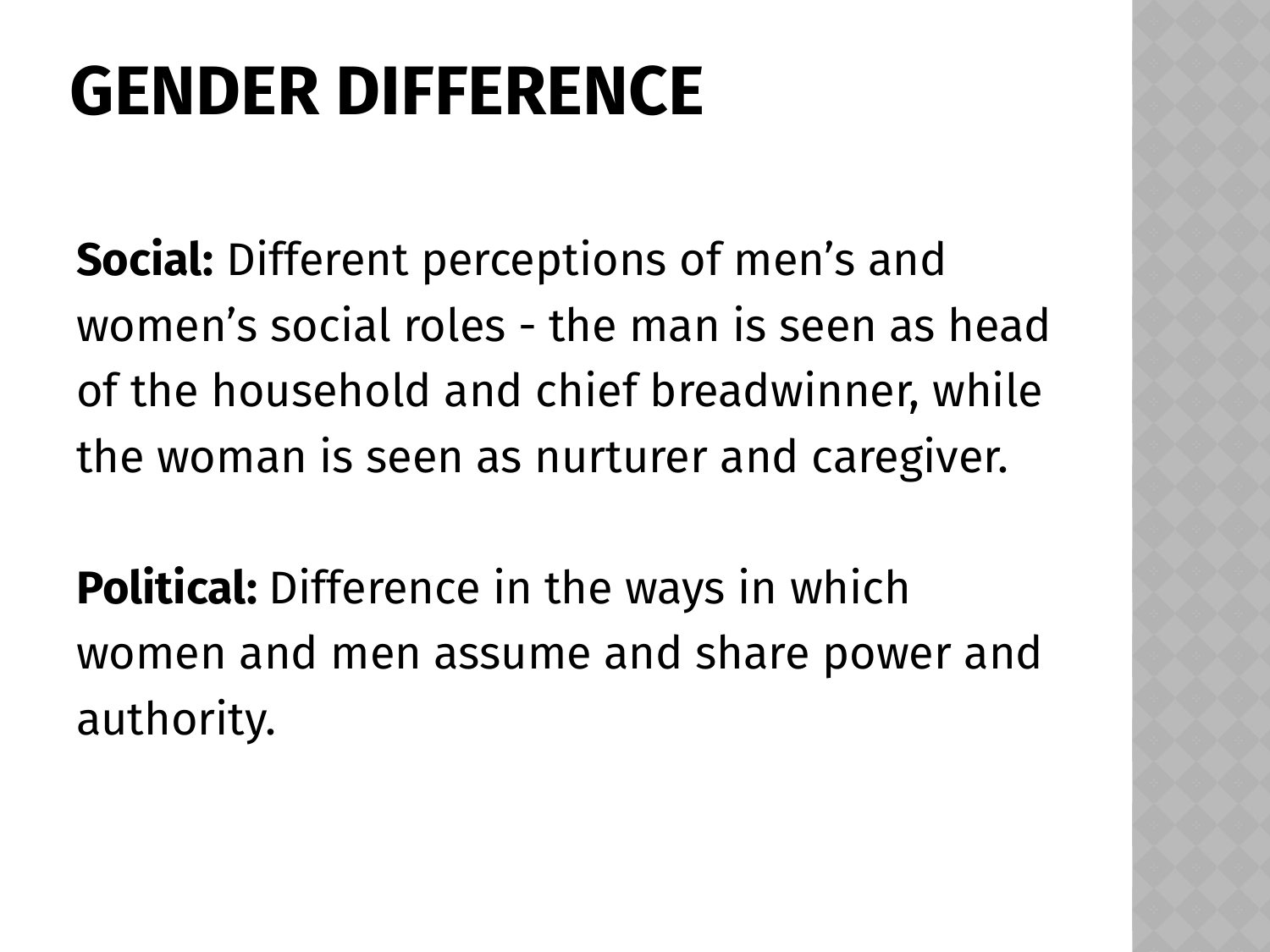

# Gender Difference
Social: Different perceptions of men’s and
women’s social roles - the man is seen as head
of the household and chief breadwinner, while
the woman is seen as nurturer and caregiver.

Political: Difference in the ways in which
women and men assume and share power and
authority.